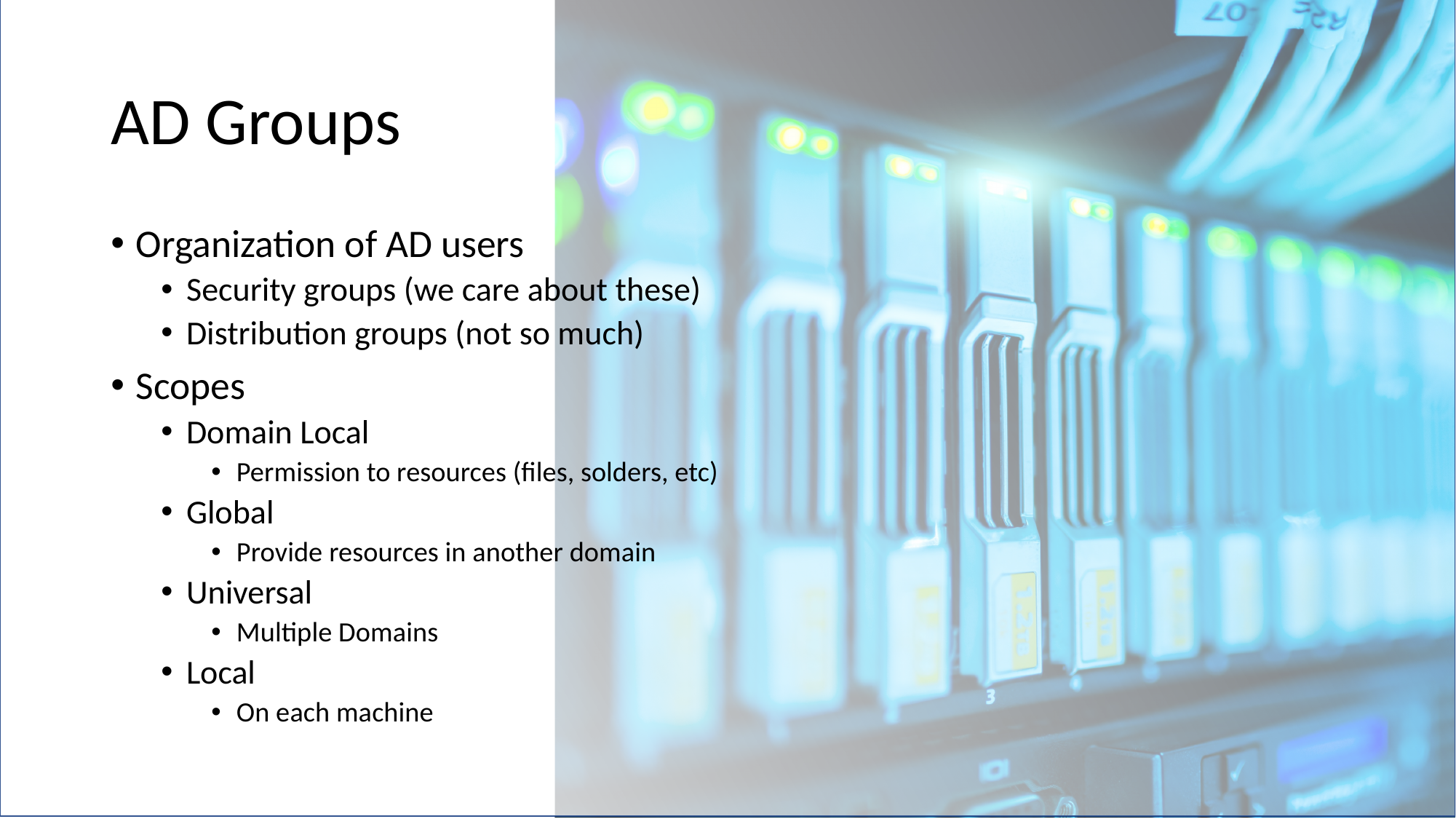

# AD Groups
Organization of AD users
Security groups (we care about these)
Distribution groups (not so much)
Scopes
Domain Local
Permission to resources (files, solders, etc)
Global
Provide resources in another domain
Universal
Multiple Domains
Local
On each machine